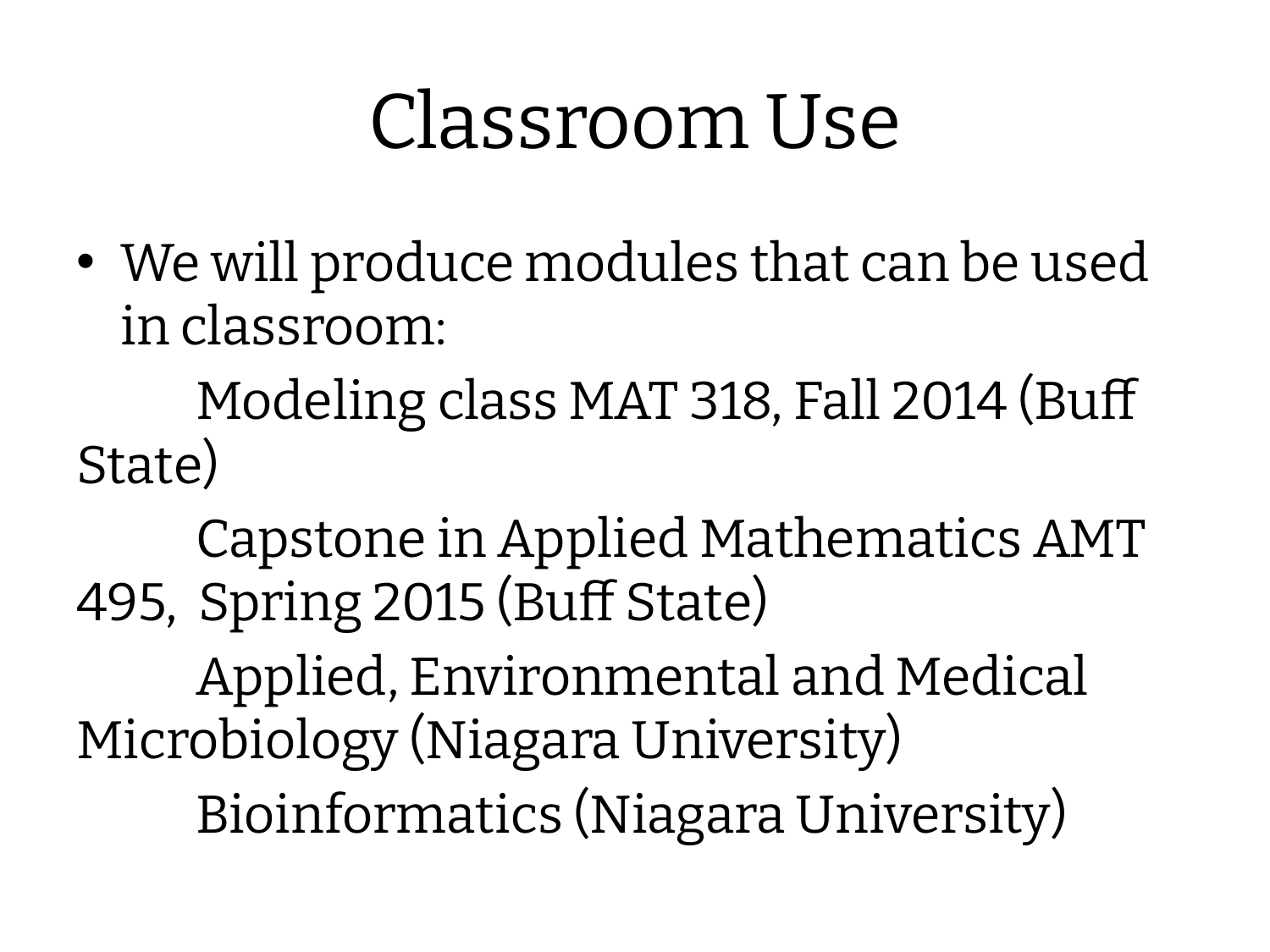

# Classroom Use
We will produce modules that can be used in classroom:
	Modeling class MAT 318, Fall 2014 (Buff State)
	Capstone in Applied Mathematics AMT 495,  Spring 2015 (Buff State)
	Applied, Environmental and Medical Microbiology (Niagara University)
	Bioinformatics (Niagara University)